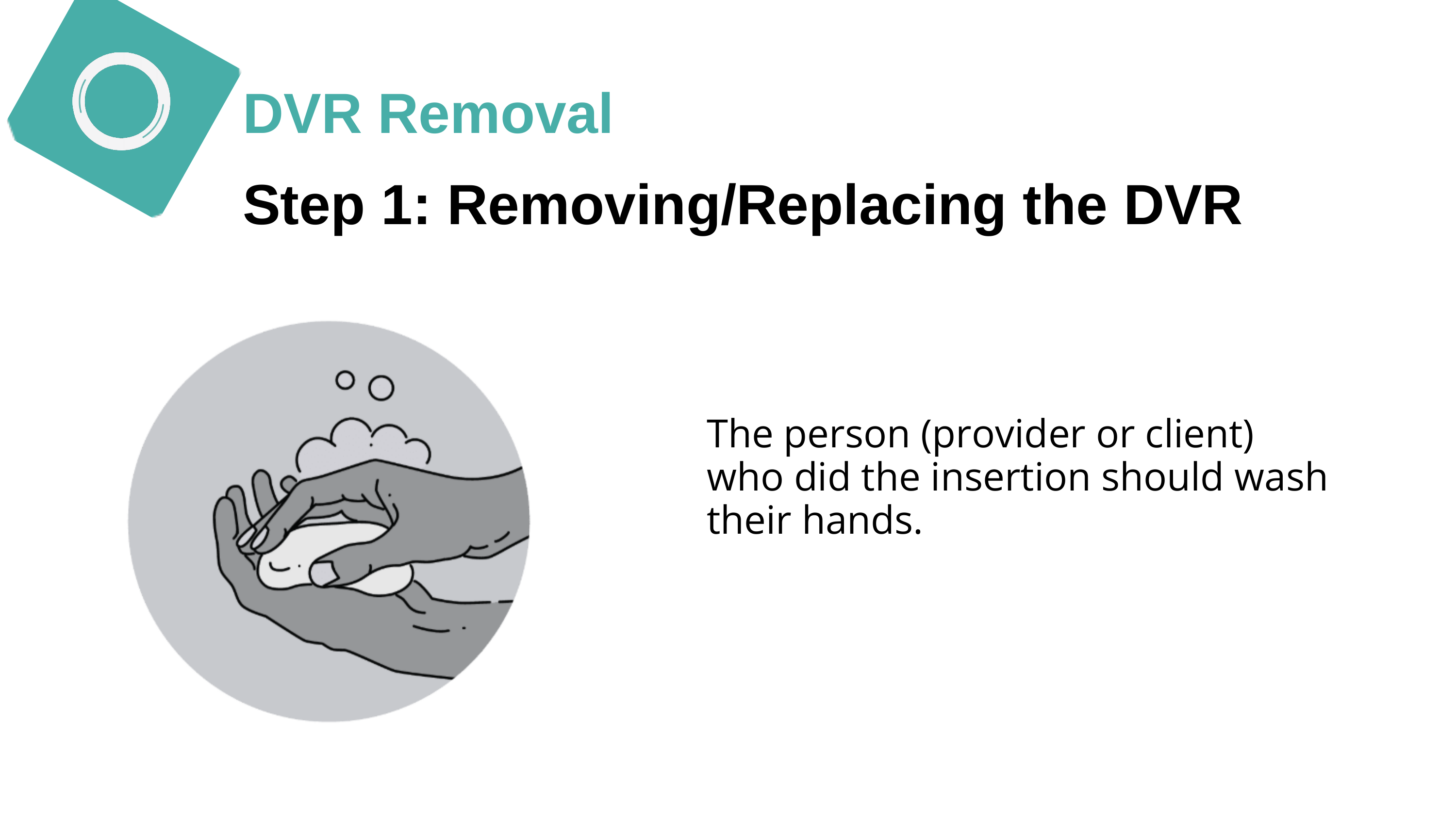

DVR Removal
Step 1: Removing/Replacing the DVR

The person (provider or client) who did the insertion should wash their hands.